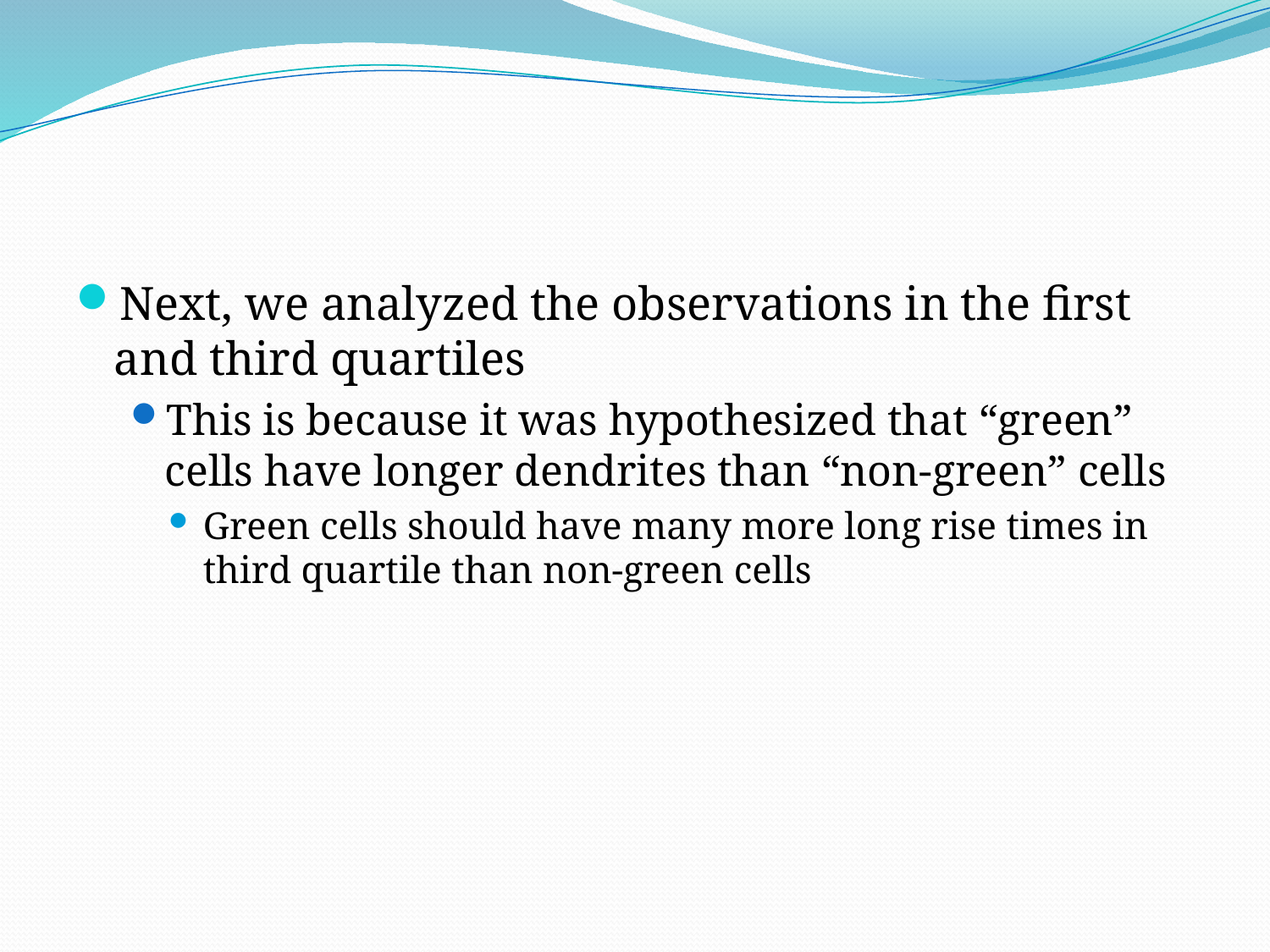

#
Next, we analyzed the observations in the first and third quartiles
This is because it was hypothesized that “green” cells have longer dendrites than “non-green” cells
Green cells should have many more long rise times in third quartile than non-green cells